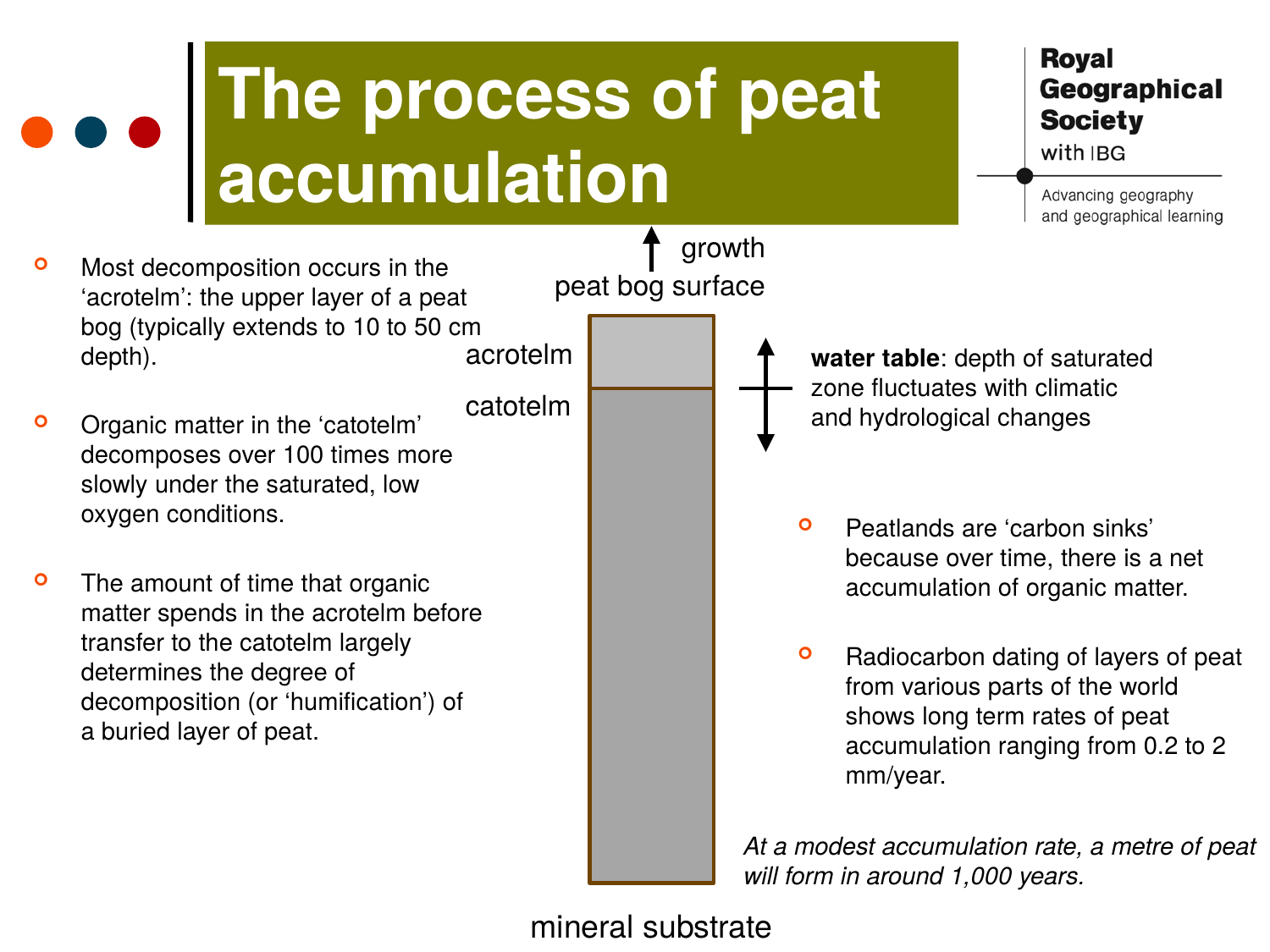

#
The process of peat accumulation
growth
Most decomposition occurs in the ‘acrotelm’: the upper layer of a peat bog (typically extends to 10 to 50 cm depth).

Organic matter in the ‘catotelm’ decomposes over 100 times more slowly under the saturated, low oxygen conditions.

The amount of time that organic matter spends in the acrotelm before transfer to the catotelm largely determines the degree of decomposition (or ‘humification’) of a buried layer of peat.

peat bog surface

acrotelm
water table: depth of saturated
zone fluctuates with climatic
and hydrological changes
catotelm

Peatlands are ‘carbon sinks’ because over time, there is a net accumulation of organic matter.

Radiocarbon dating of layers of peat from various parts of the world shows long term rates of peat accumulation ranging from 0.2 to 2 mm/year.
At a modest accumulation rate, a metre of peat
will form in around 1,000 years.
mineral substrate